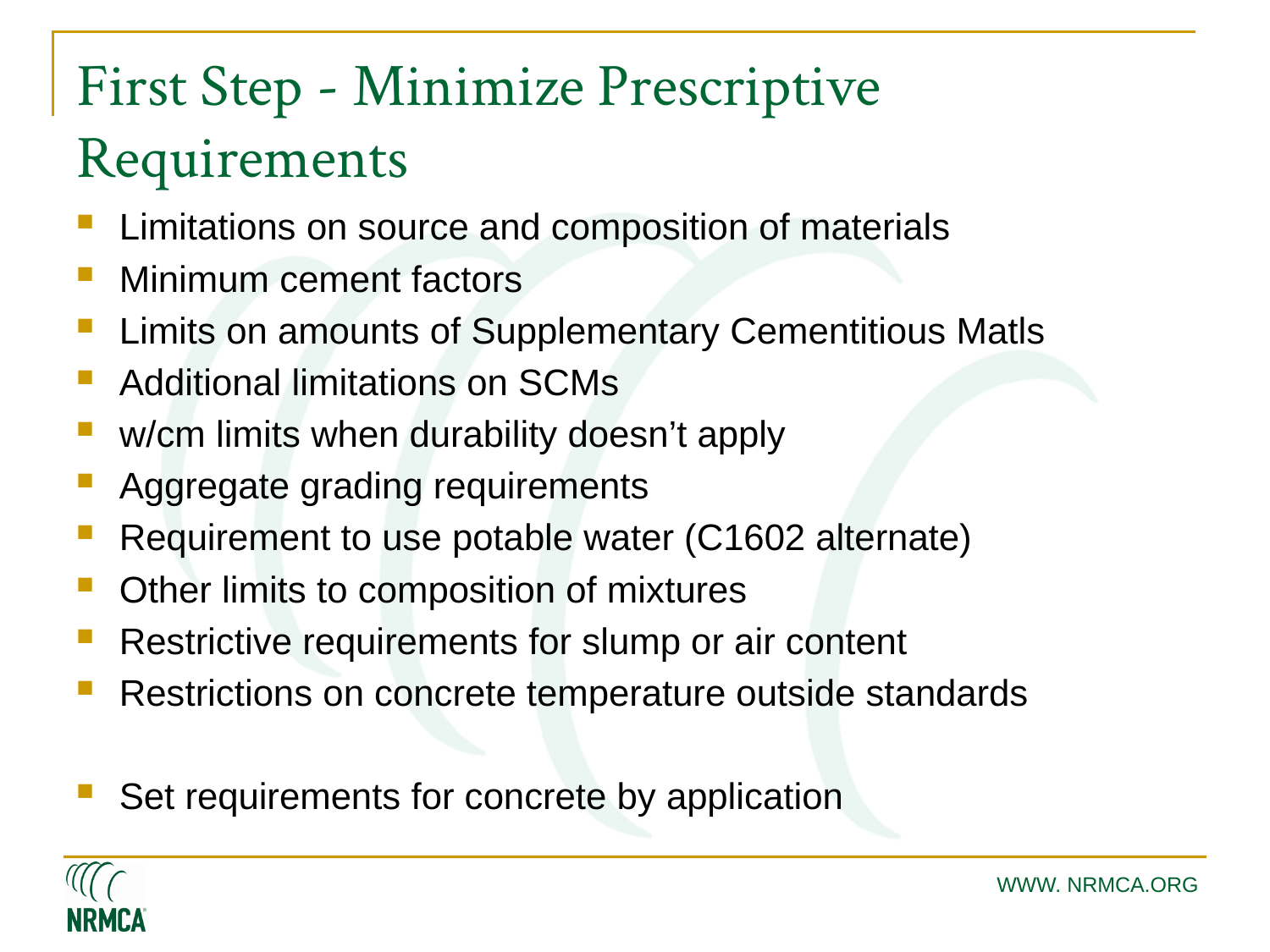

# First Step - Minimize Prescriptive Requirements
Limitations on source and composition of materials
Minimum cement factors
Limits on amounts of Supplementary Cementitious Matls
Additional limitations on SCMs
w/cm limits when durability doesn’t apply
Aggregate grading requirements
Requirement to use potable water (C1602 alternate)
Other limits to composition of mixtures
Restrictive requirements for slump or air content
Restrictions on concrete temperature outside standards

Set requirements for concrete by application